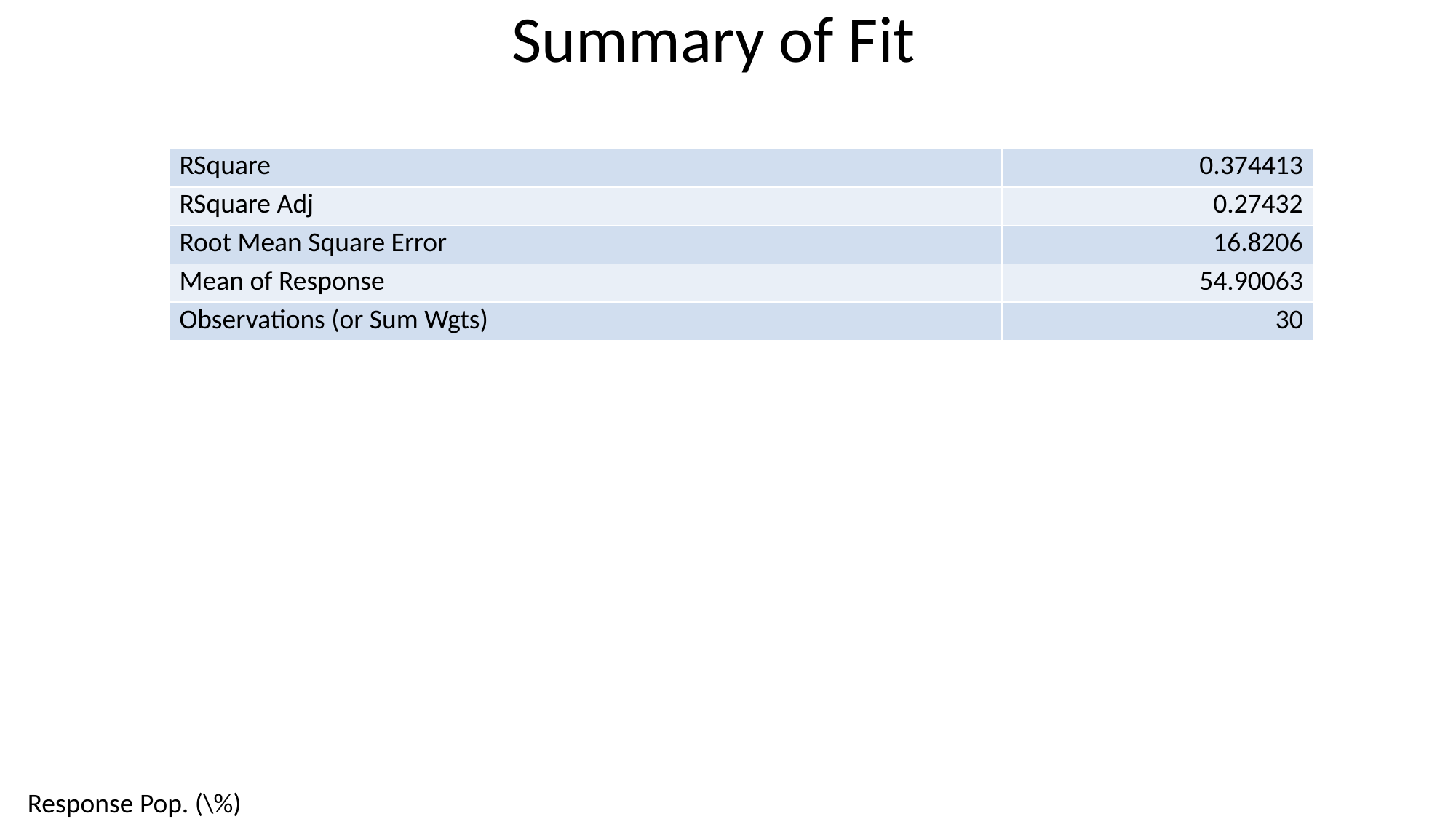

# Summary of Fit
| RSquare | 0.374413 |
| --- | --- |
| RSquare Adj | 0.27432 |
| Root Mean Square Error | 16.8206 |
| Mean of Response | 54.90063 |
| Observations (or Sum Wgts) | 30 |
Response Pop. (\%)